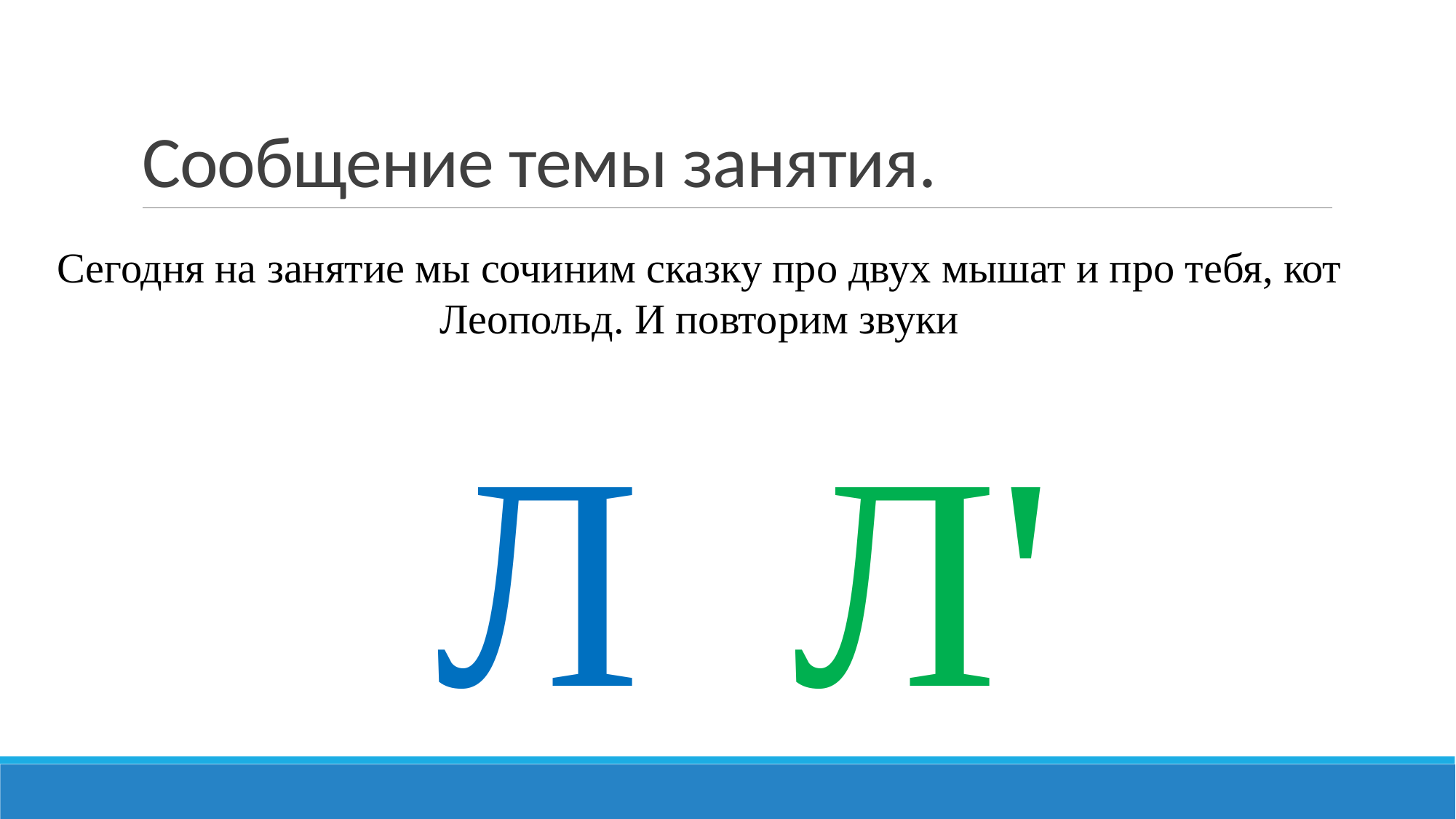

# Сообщение темы занятия.
Сегодня на занятие мы сочиним сказку про двух мышат и про тебя, кот Леопольд. И повторим звуки
Л  Л'